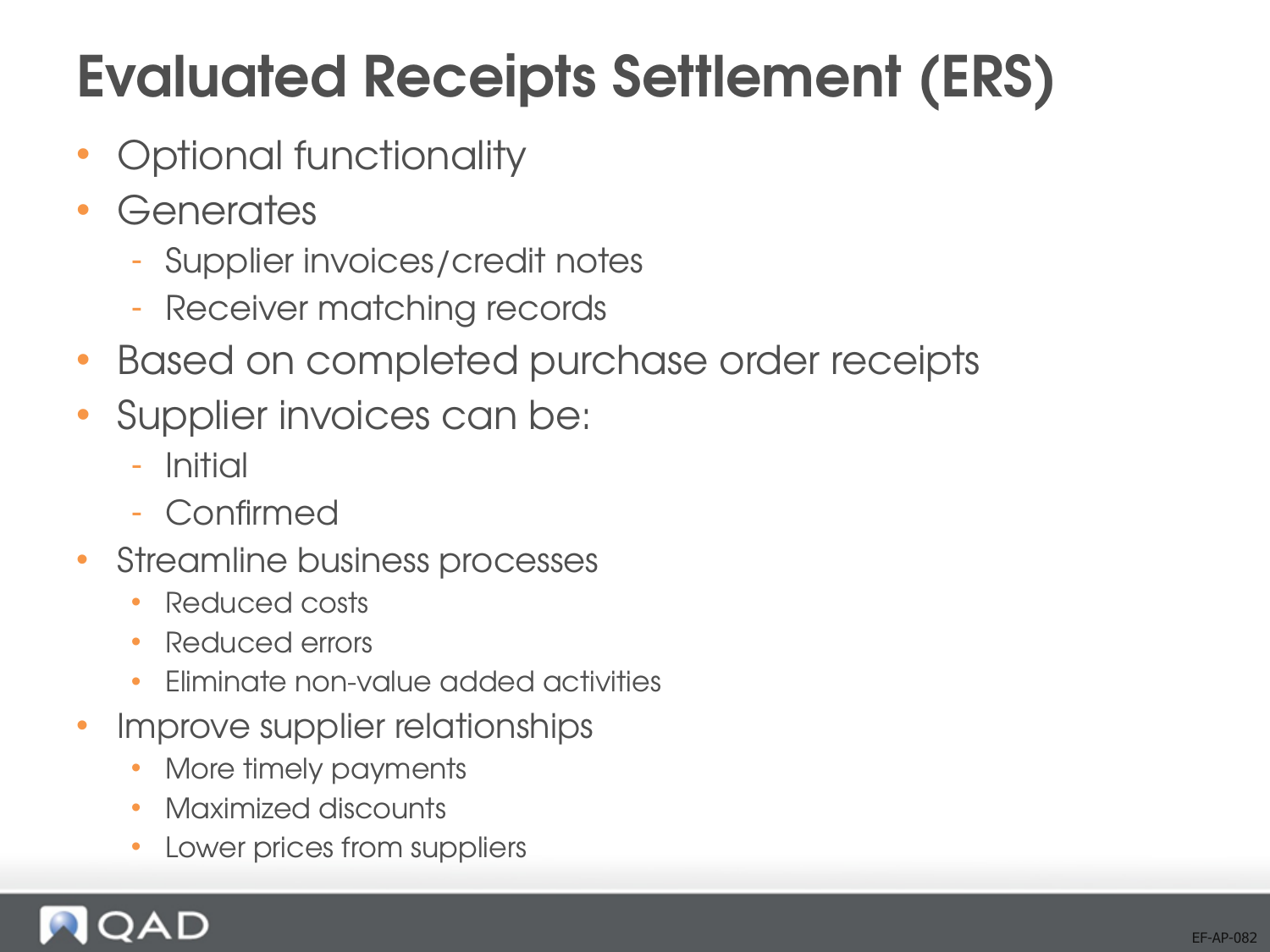

# Evaluated Receipts Settlement (ERS)
Optional functionality
Generates
Supplier invoices/credit notes
Receiver matching records
Based on completed purchase order receipts
Supplier invoices can be:
Initial
Confirmed
Streamline business processes
Reduced costs
Reduced errors
Eliminate non-value added activities
Improve supplier relationships
More timely payments
Maximized discounts
Lower prices from suppliers

EF-AP-082